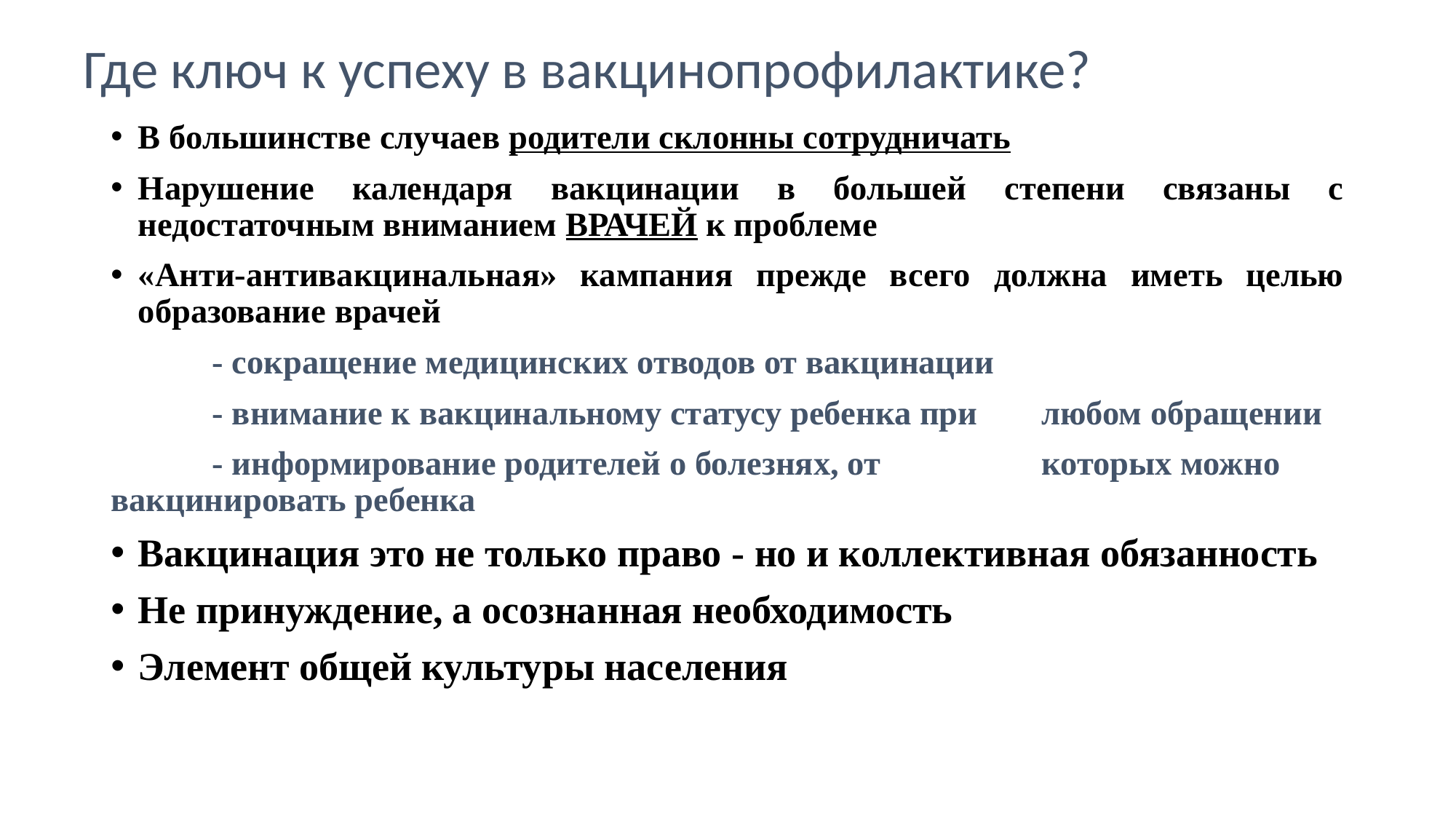

# Где ключ к успеху в вакцинопрофилактике?
В большинстве случаев родители склонны сотрудничать
Нарушение календаря вакцинации в большей степени связаны с недостаточным вниманием ВРАЧЕЙ к проблеме
«Анти-антивакцинальная» кампания прежде всего должна иметь целью образование врачей
	- сокращение медицинских отводов от вакцинации
	- внимание к вакцинальному статусу ребенка при 	  любом обращении
	- информирование родителей о болезнях, от 	  	  которых можно вакцинировать ребенка
Вакцинация это не только право - но и коллективная обязанность
Не принуждение, а осознанная необходимость
Элемент общей культуры населения